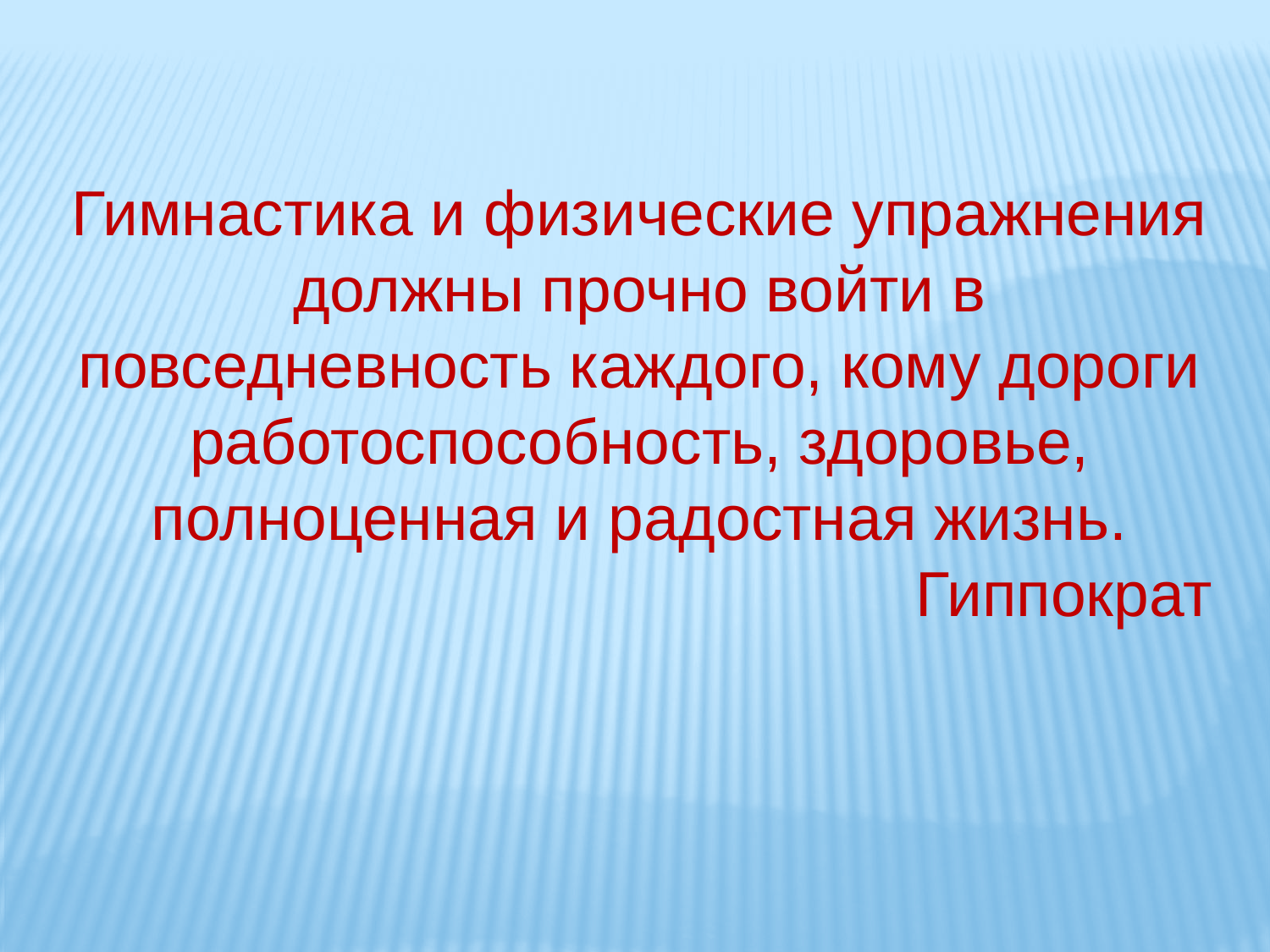

Гимнастика и физические упражнения должны прочно войти в повседневность каждого, кому дороги работоспособность, здоровье, полноценная и радостная жизнь.
 Гиппократ